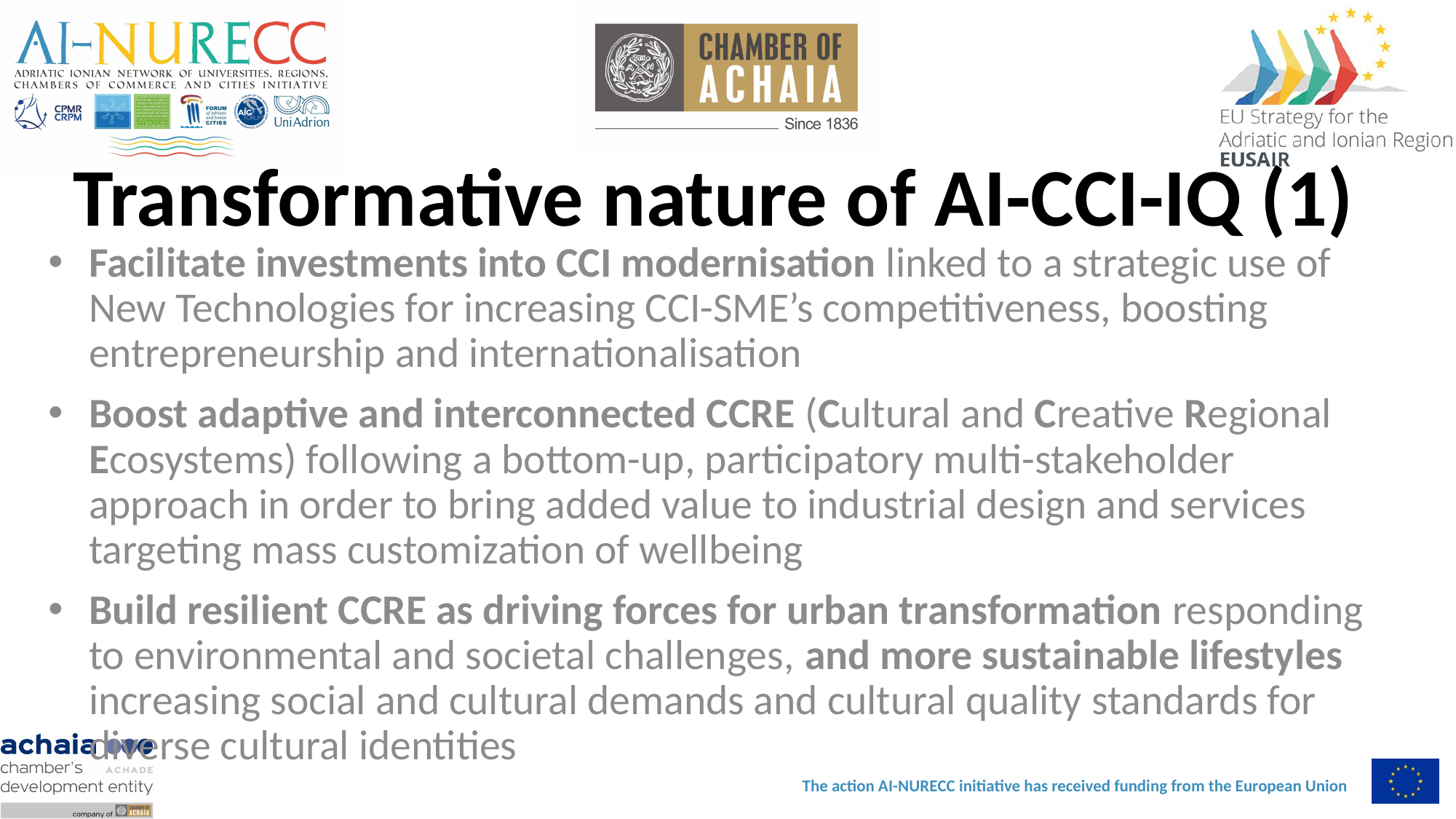

# Transformative nature of AI-CCI-IQ (1)
Facilitate investments into CCI modernisation linked to a strategic use of New Technologies for increasing CCI-SME’s competitiveness, boosting entrepreneurship and internationalisation
Boost adaptive and interconnected CCRE (Cultural and Creative Regional Ecosystems) following a bottom-up, participatory multi-stakeholder approach in order to bring added value to industrial design and services targeting mass customization of wellbeing
Build resilient CCRE as driving forces for urban transformation responding to environmental and societal challenges, and more sustainable lifestyles increasing social and cultural demands and cultural quality standards for diverse cultural identities